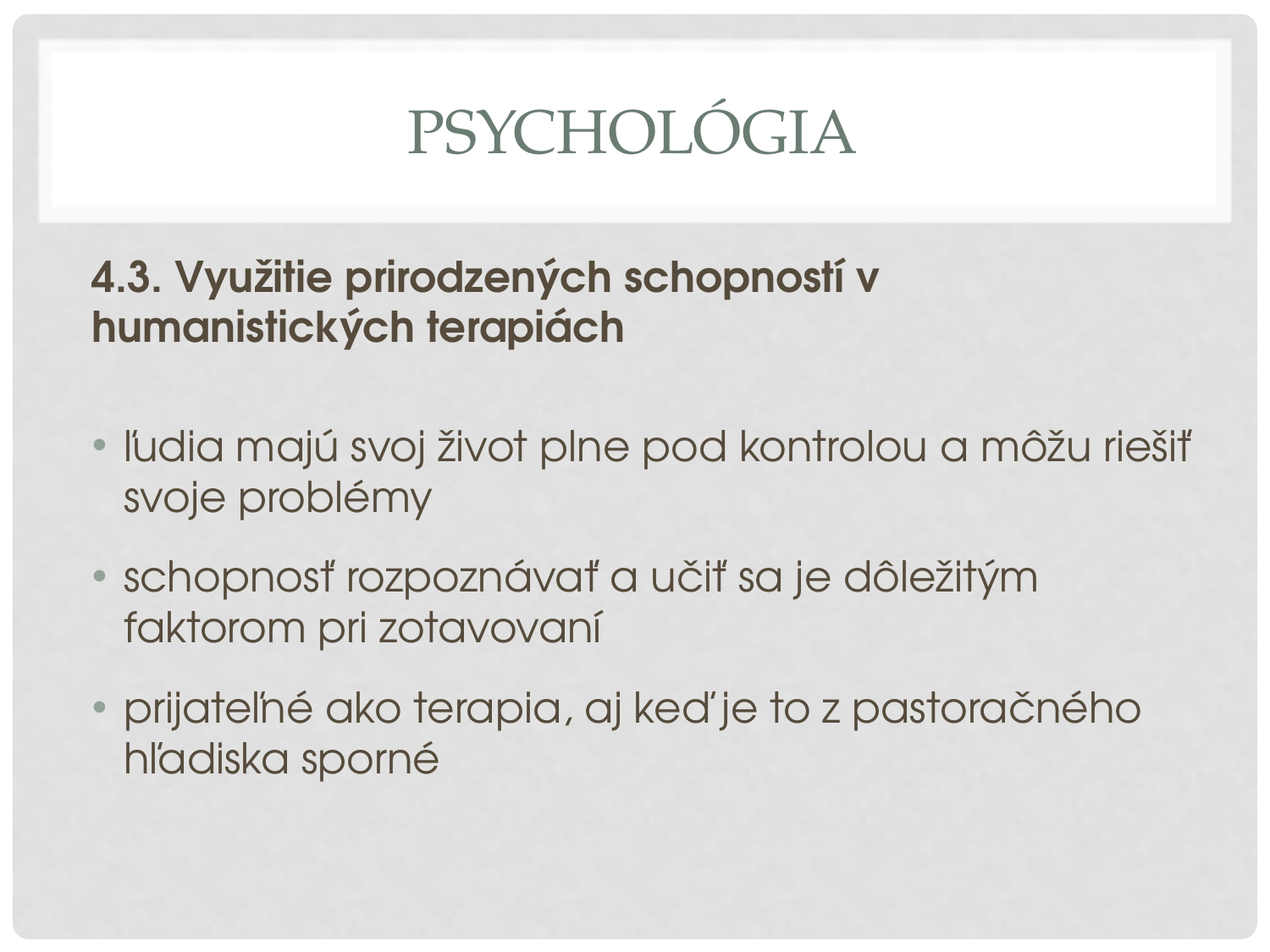

# Psychológia
4.3. Využitie prirodzených schopností v humanistických terapiách

ľudia majú svoj život plne pod kontrolou a môžu riešiť svoje problémy
schopnosť rozpoznávať a učiť sa je dôležitým faktorom pri zotavovaní
prijateľné ako terapia, aj keď je to z pastoračného hľadiska sporné